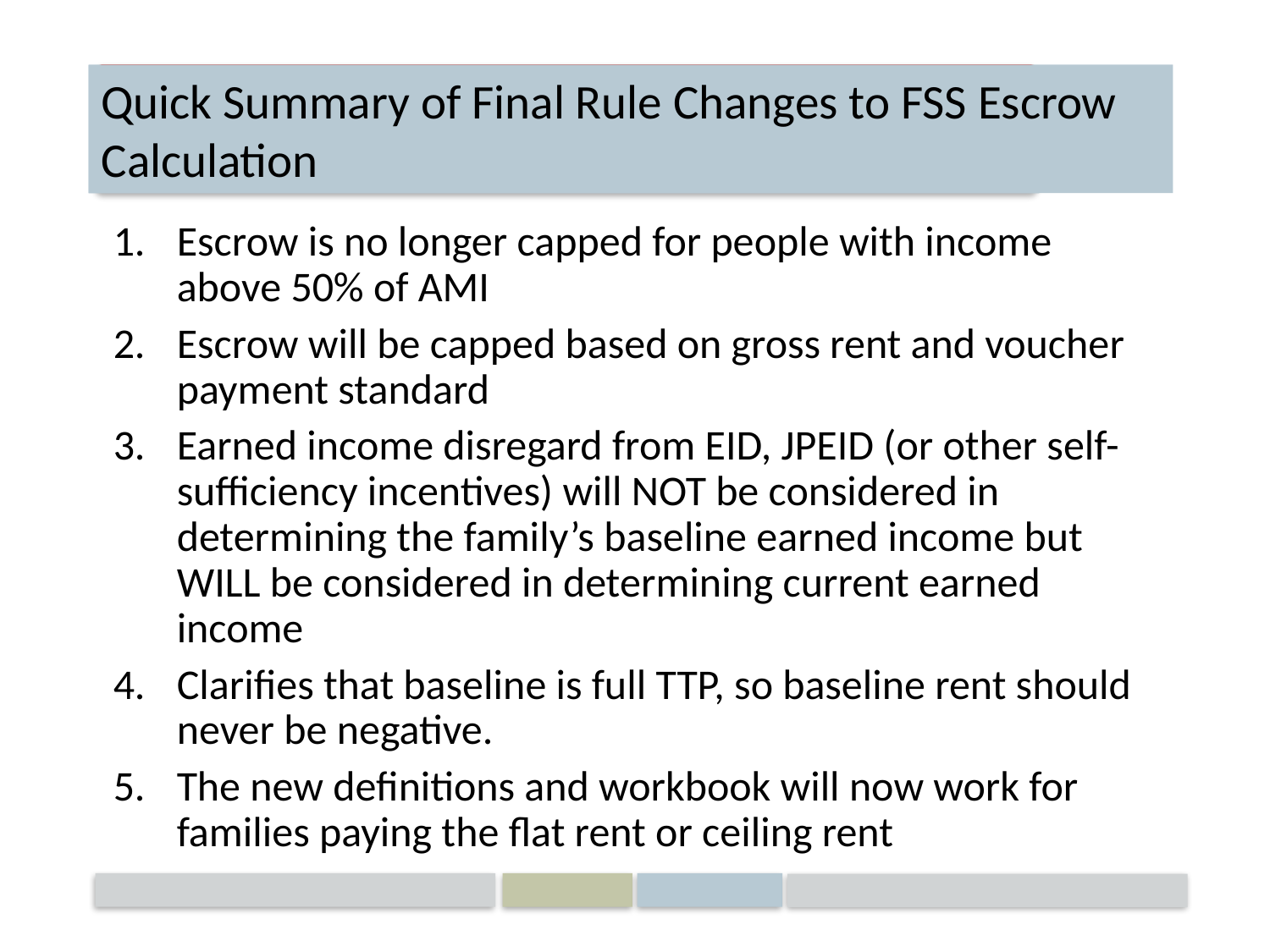

Quick Summary of Final Rule Changes to FSS Escrow Calculation
# Uses for locally generated housing funds
Escrow is no longer capped for people with income above 50% of AMI
Escrow will be capped based on gross rent and voucher payment standard
Earned income disregard from EID, JPEID (or other self-sufficiency incentives) will NOT be considered in determining the family’s baseline earned income but WILL be considered in determining current earned income
Clarifies that baseline is full TTP, so baseline rent should never be negative.
The new definitions and workbook will now work for families paying the flat rent or ceiling rent